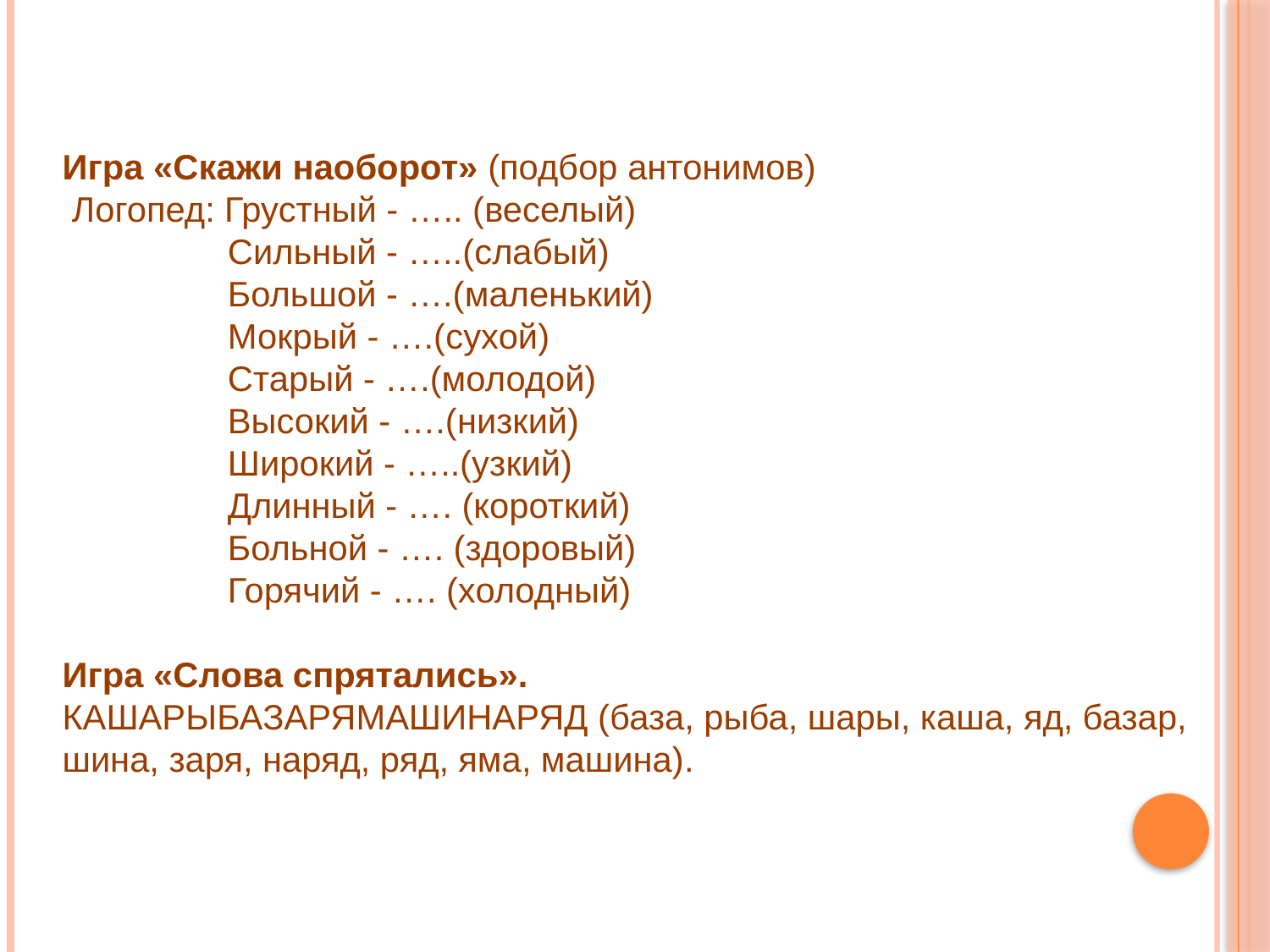

Игра «Скажи наоборот» (подбор антонимов)
 Логопед: Грустный - ….. (веселый)
                 Сильный - …..(слабый)
                 Большой - ….(маленький)
                 Мокрый - ….(сухой)
                 Старый - ….(молодой)
                 Высокий - ….(низкий)
                 Широкий - …..(узкий)
                 Длинный - …. (короткий)
                 Больной - …. (здоровый)
                 Горячий - …. (холодный)

Игра «Слова спрятались».
КАШАРЫБАЗАРЯМАШИНАРЯД (база, рыба, шары, каша, яд, базар, шина, заря, наряд, ряд, яма, машина).